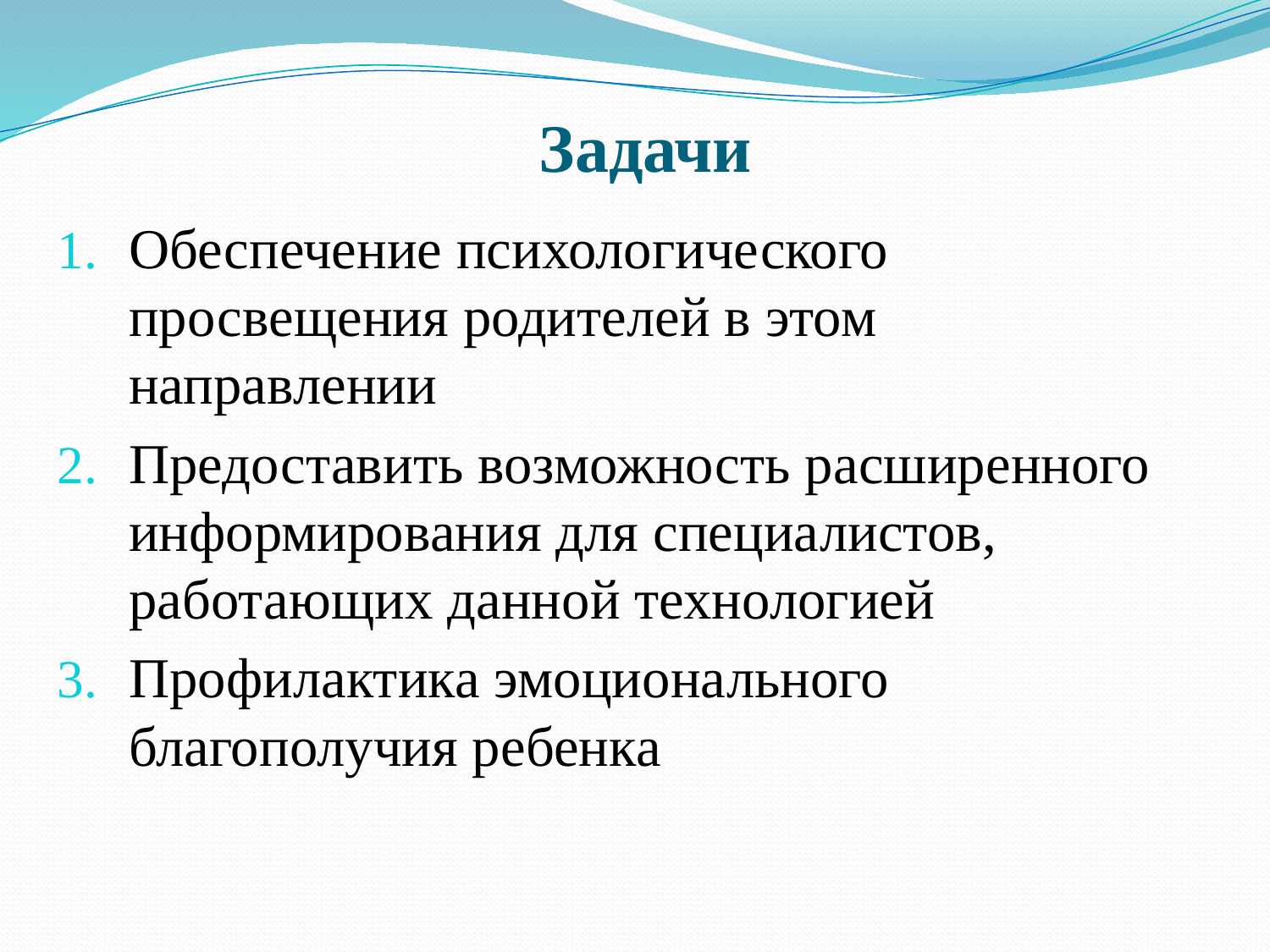

# Задачи
Обеспечение психологического просвещения родителей в этом направлении
Предоставить возможность расширенного информирования для специалистов, работающих данной технологией
Профилактика эмоционального благополучия ребенка